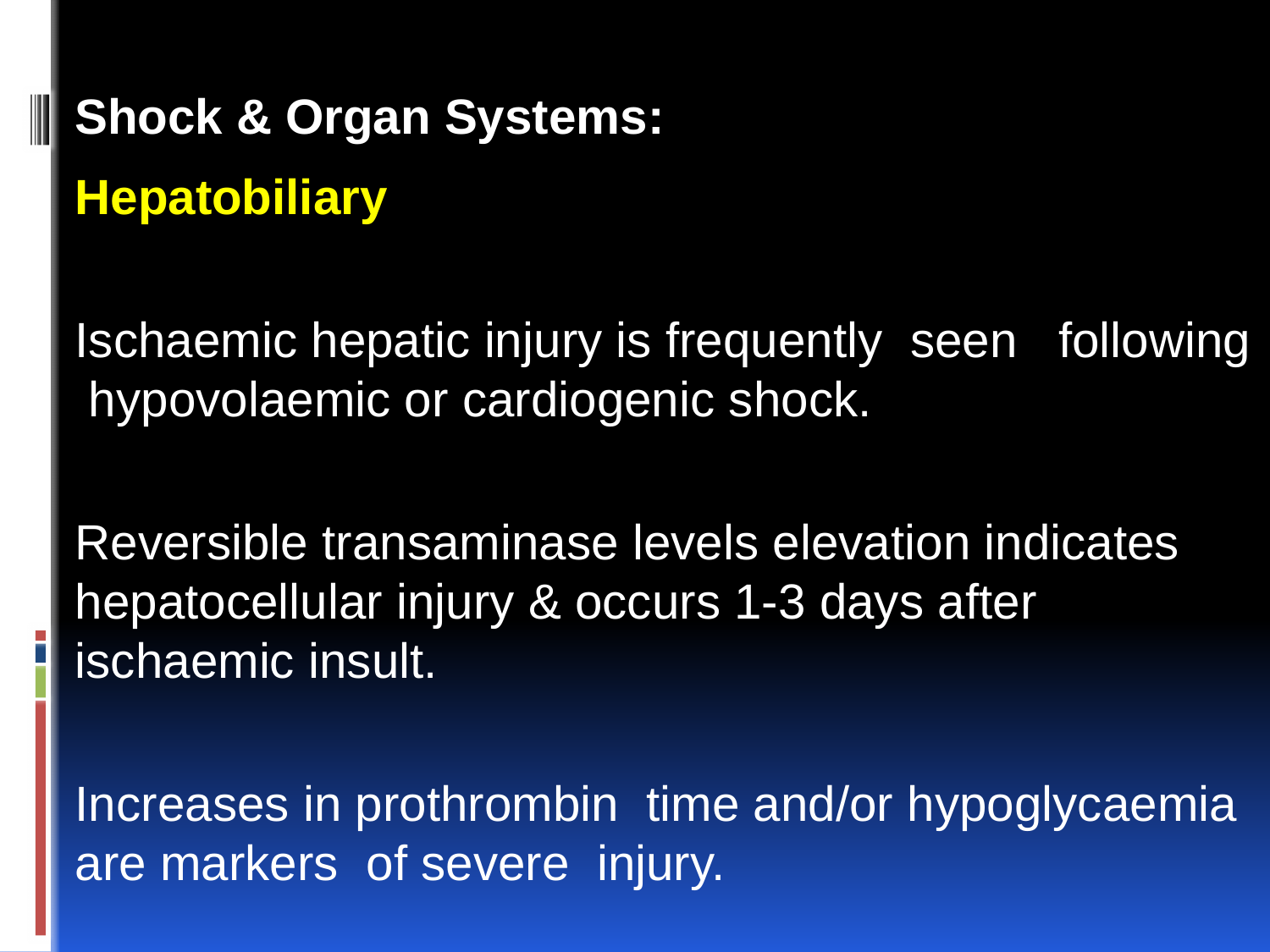

Shock & Organ Systems:
Hepatobiliary

Ischaemic hepatic injury is frequently  seen   following  hypovolaemic or cardiogenic shock.

Reversible transaminase levels elevation indicates  hepatocellular injury & occurs 1-3 days after ischaemic insult.

Increases in prothrombin  time and/or hypoglycaemia are markers  of severe  injury.